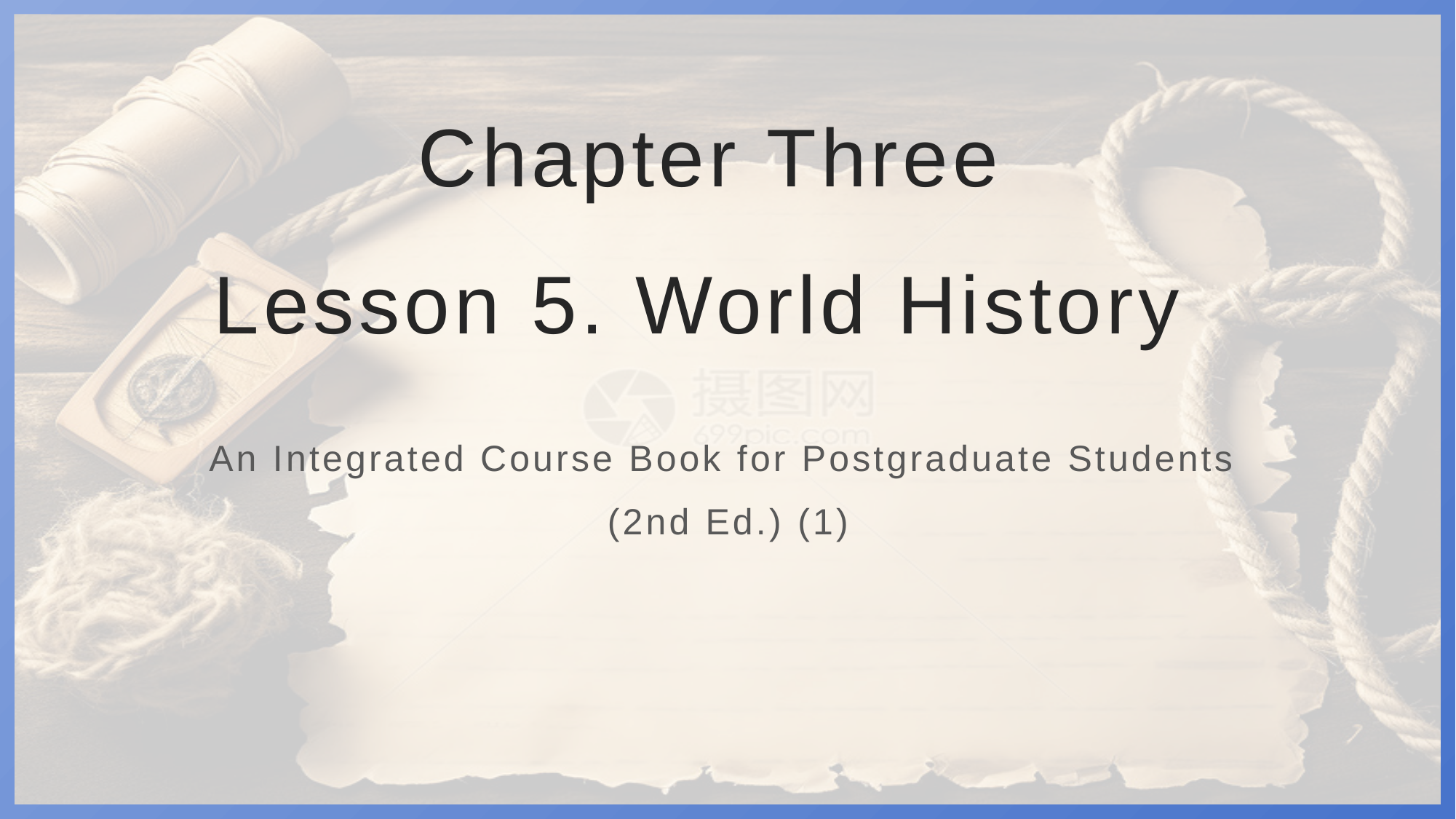

# Chapter Three Lesson 5. World History
An Integrated Course Book for Postgraduate Students
(2nd Ed.) (1)